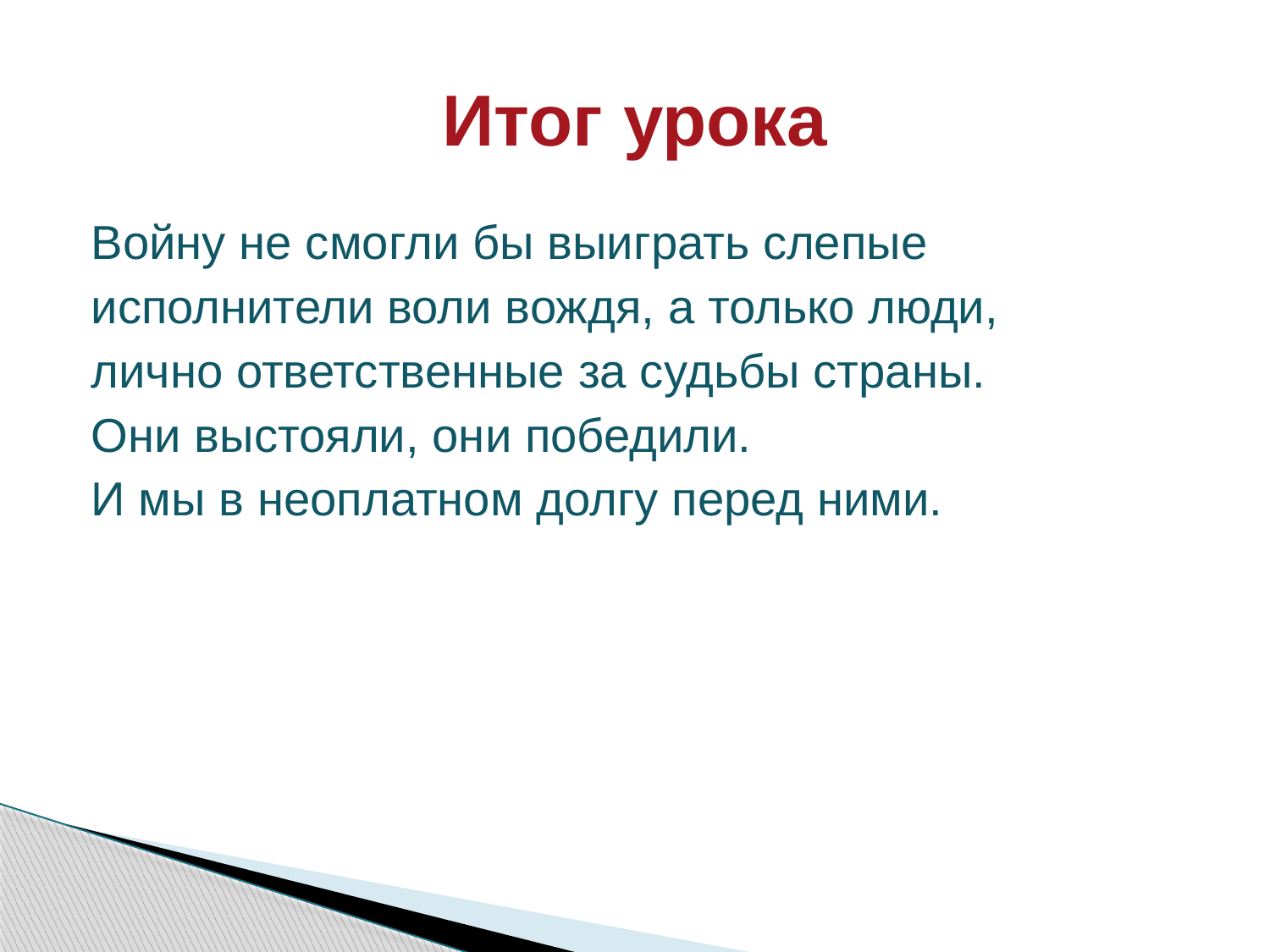

# Итог урока
Войну не смогли бы выиграть слепые
исполнители воли вождя, а только люди,
лично ответственные за судьбы страны.
Они выстояли, они победили.
И мы в неоплатном долгу перед ними.